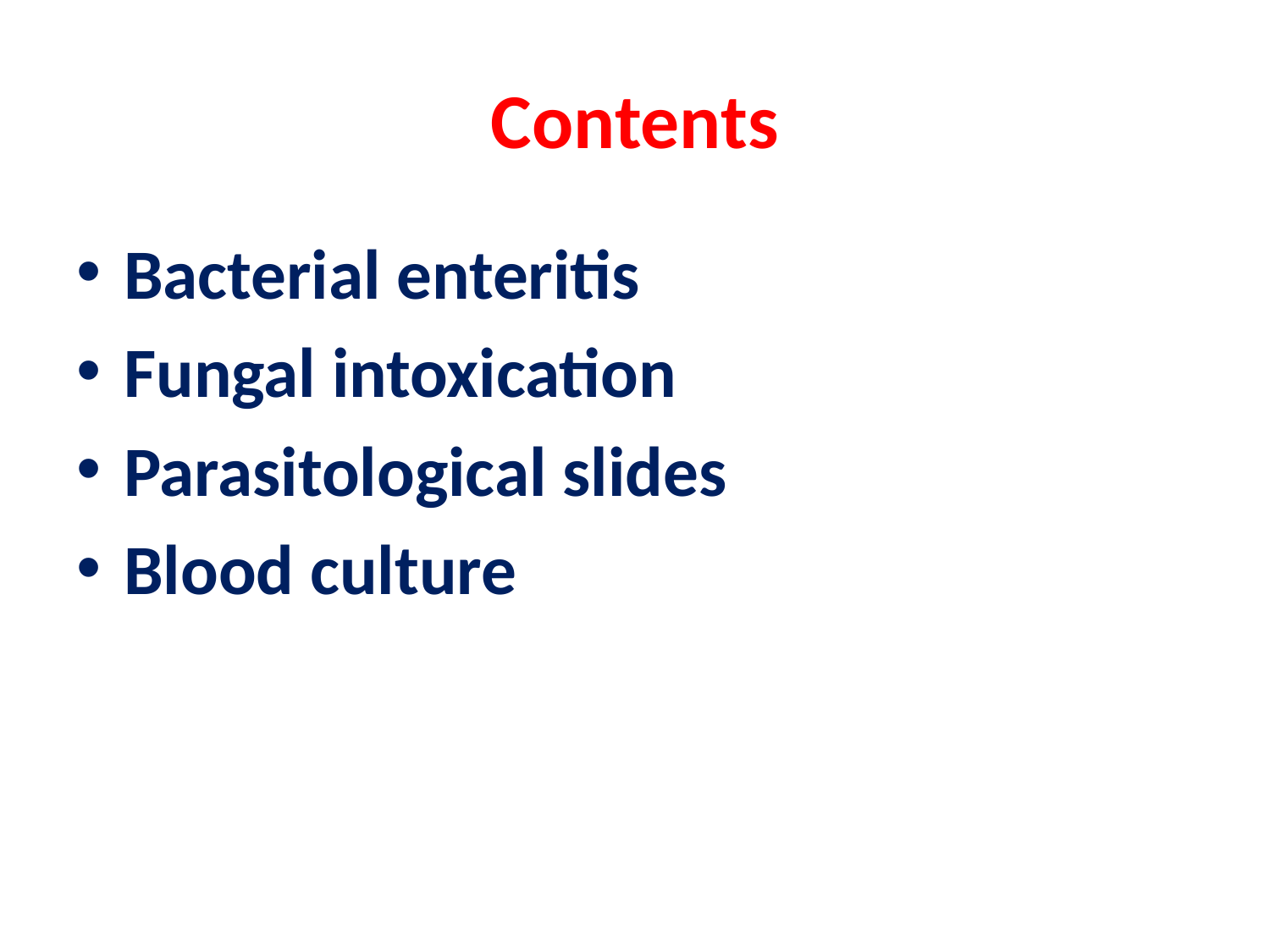

# Contents
Bacterial enteritis
Fungal intoxication
Parasitological slides
Blood culture